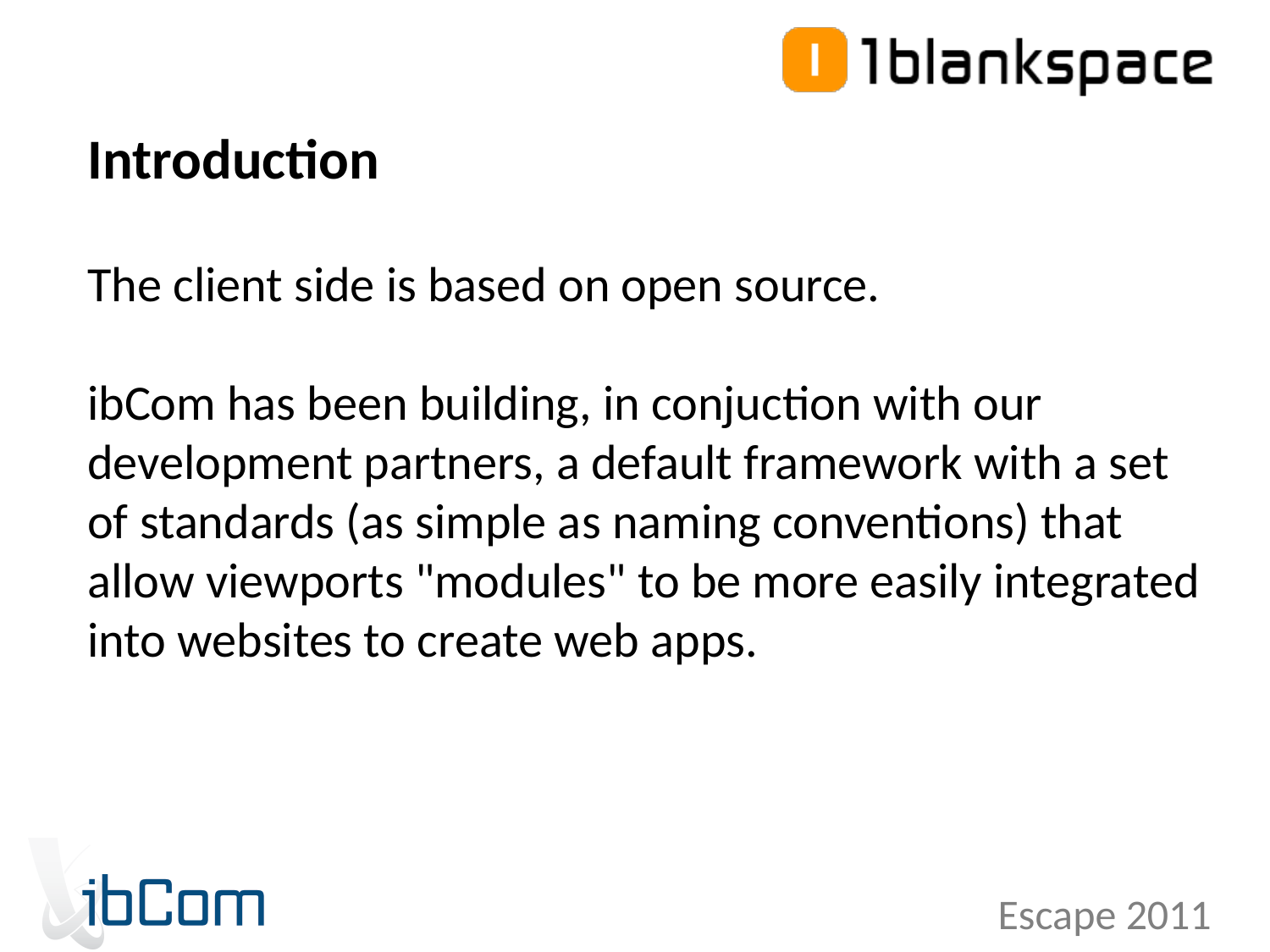

Introduction
# The client side is based on open source. ibCom has been building, in conjuction with our development partners, a default framework with a set of standards (as simple as naming conventions) that allow viewports "modules" to be more easily integrated into websites to create web apps.